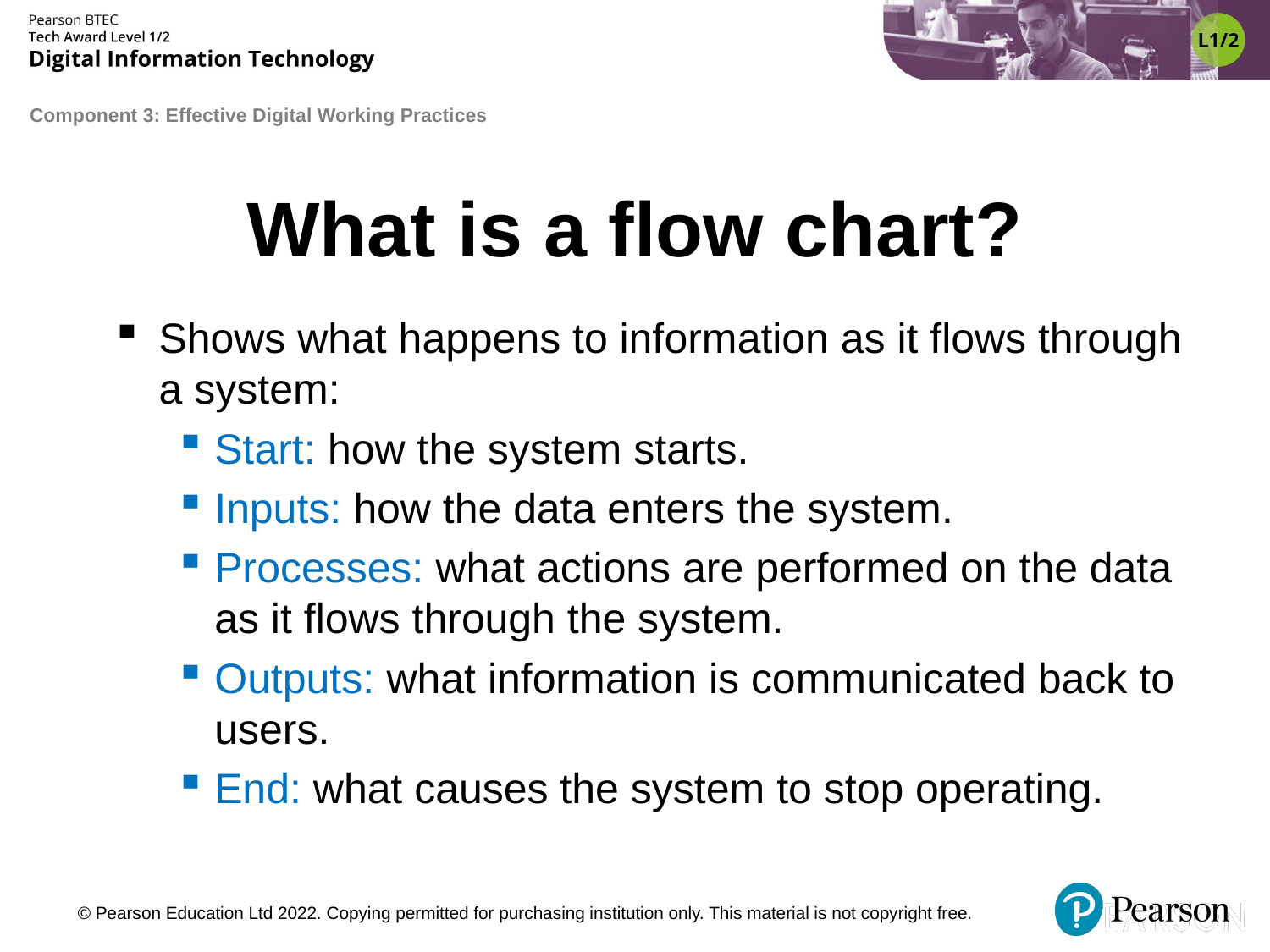

# What is a flow chart?
Shows what happens to information as it flows through a system:
Start: how the system starts.
Inputs: how the data enters the system.
Processes: what actions are performed on the data as it flows through the system.
Outputs: what information is communicated back to users.
End: what causes the system to stop operating.
© Pearson Education Ltd 2022. Copying permitted for purchasing institution only. This material is not copyright free.